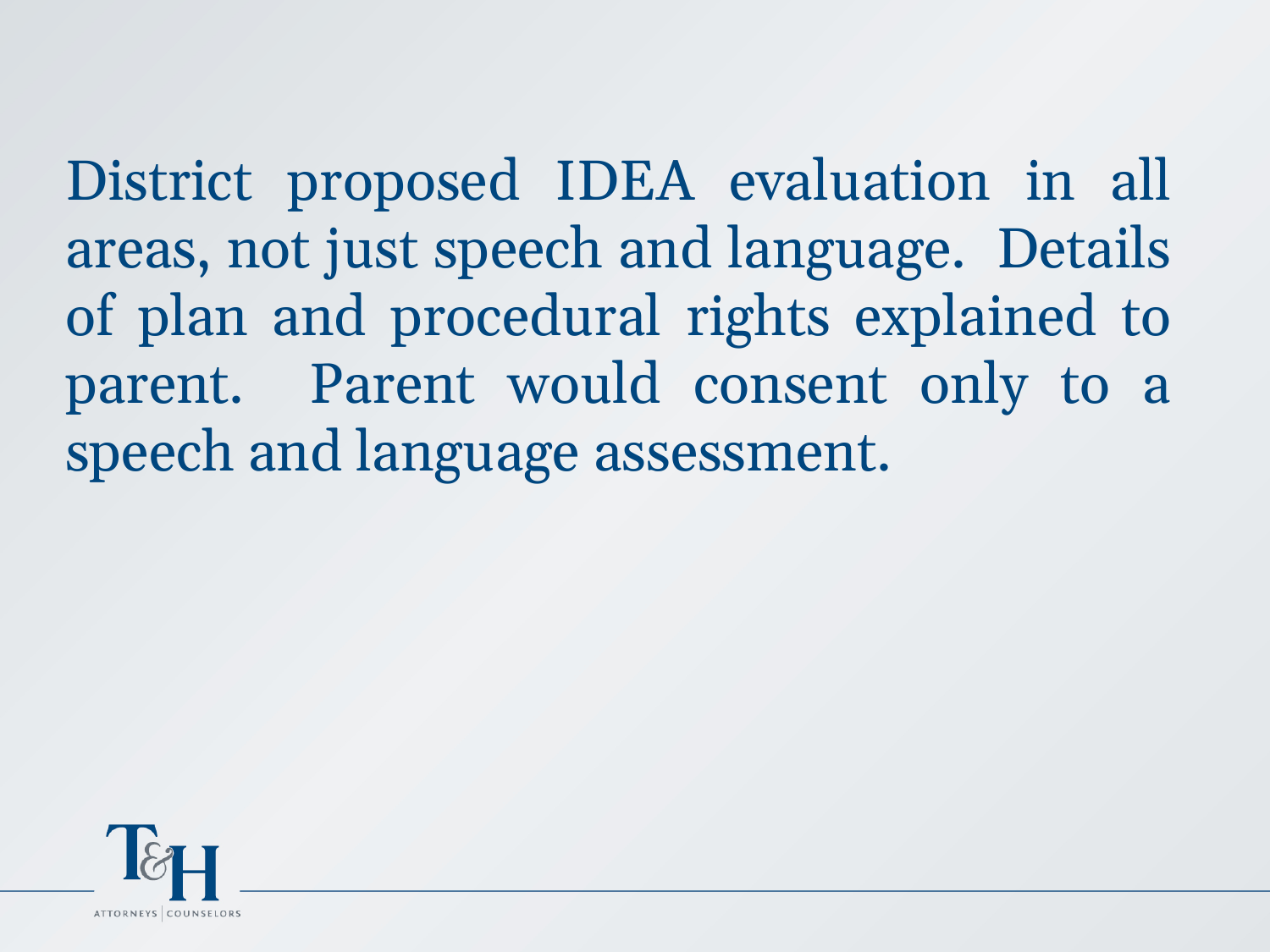

District proposed IDEA evaluation in all areas, not just speech and language.  Details of plan and procedural rights explained to parent.  Parent would consent only to a speech and language assessment.